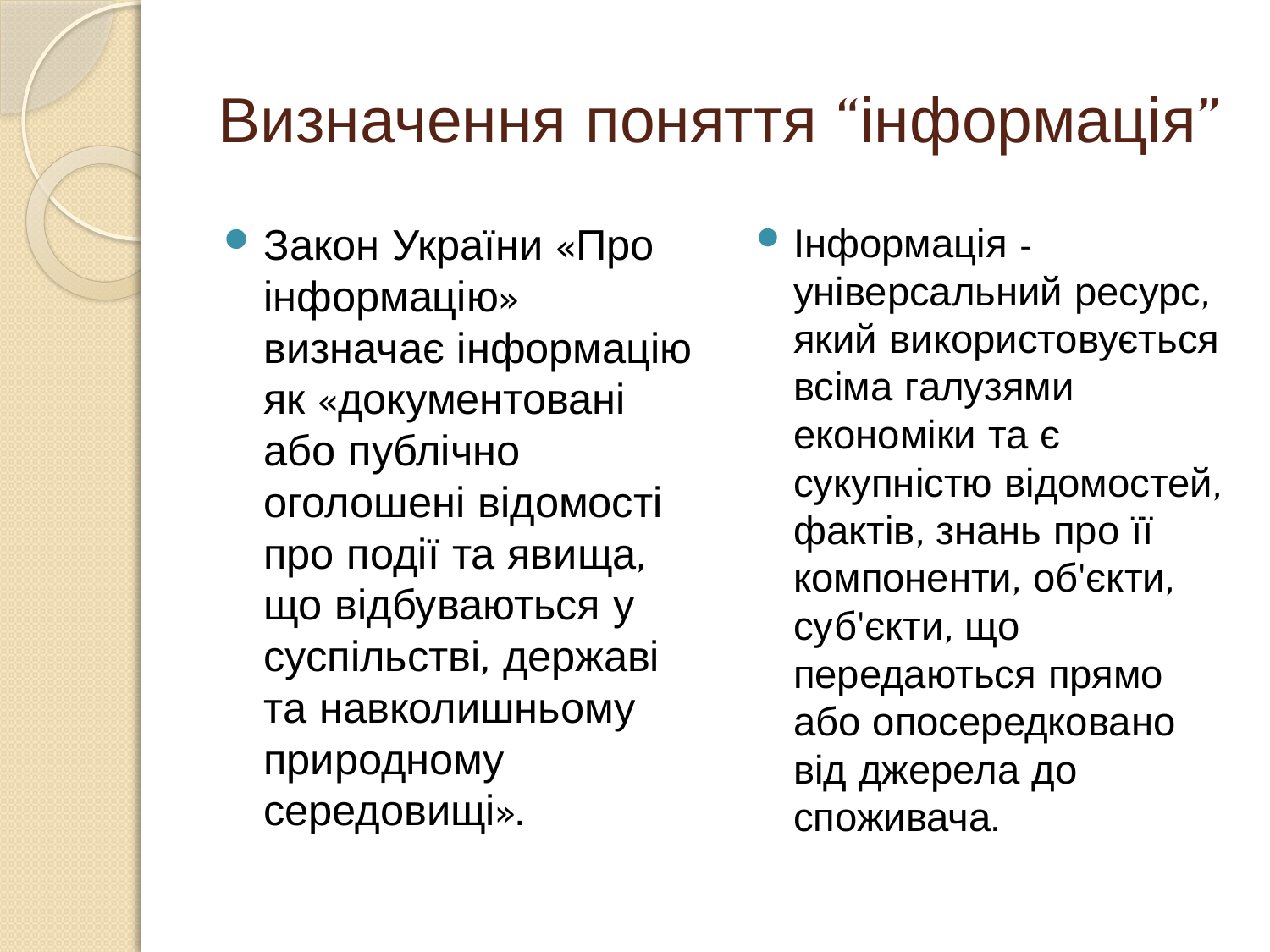

# Визначення поняття “інформація”
Закон України «Про інформацію» визначає інформацію як «документовані або публічно оголошені відомості про події та явища, що відбуваються у суспільстві, державі та навколишньому природному середовищі».

Інформація − універсальний ресурс, який використовується всіма галузями економіки та є сукупністю відомостей, фактів, знань про її компоненти, об'єкти, суб'єкти, що передаються прямо або опосередковано від джерела до споживача.